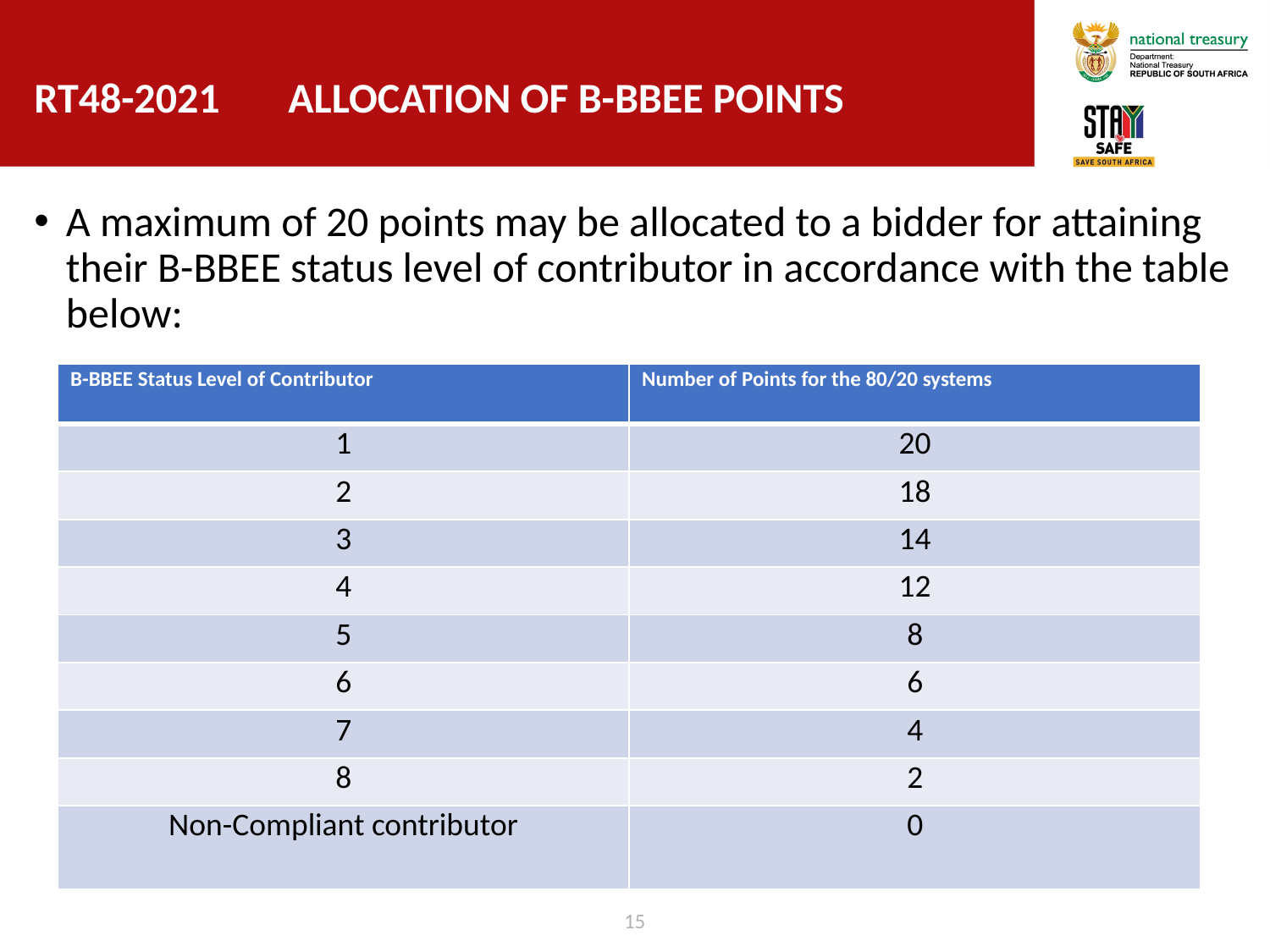

# Rt48-2021	allocation of b-BBEE Points
A maximum of 20 points may be allocated to a bidder for attaining their B-BBEE status level of contributor in accordance with the table below:

| B-BBEE Status Level of Contributor | Number of Points for the 80/20 systems |
| --- | --- |
| 1 | 20 |
| 2 | 18 |
| 3 | 14 |
| 4 | 12 |
| 5 | 8 |
| 6 | 6 |
| 7 | 4 |
| 8 | 2 |
| Non-Compliant contributor | 0 |
15